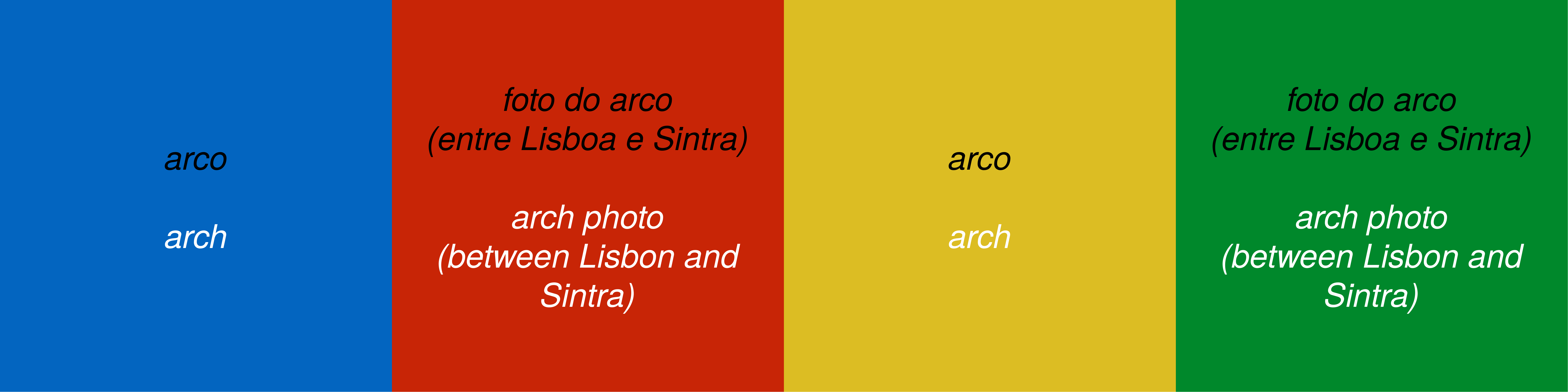

foto do arco
(entre Lisboa e Sintra)

arch photo
(between Lisbon and Sintra)
arco

arch
arco

arch
foto do arco
(entre Lisboa e Sintra)

arch photo
(between Lisbon and Sintra)